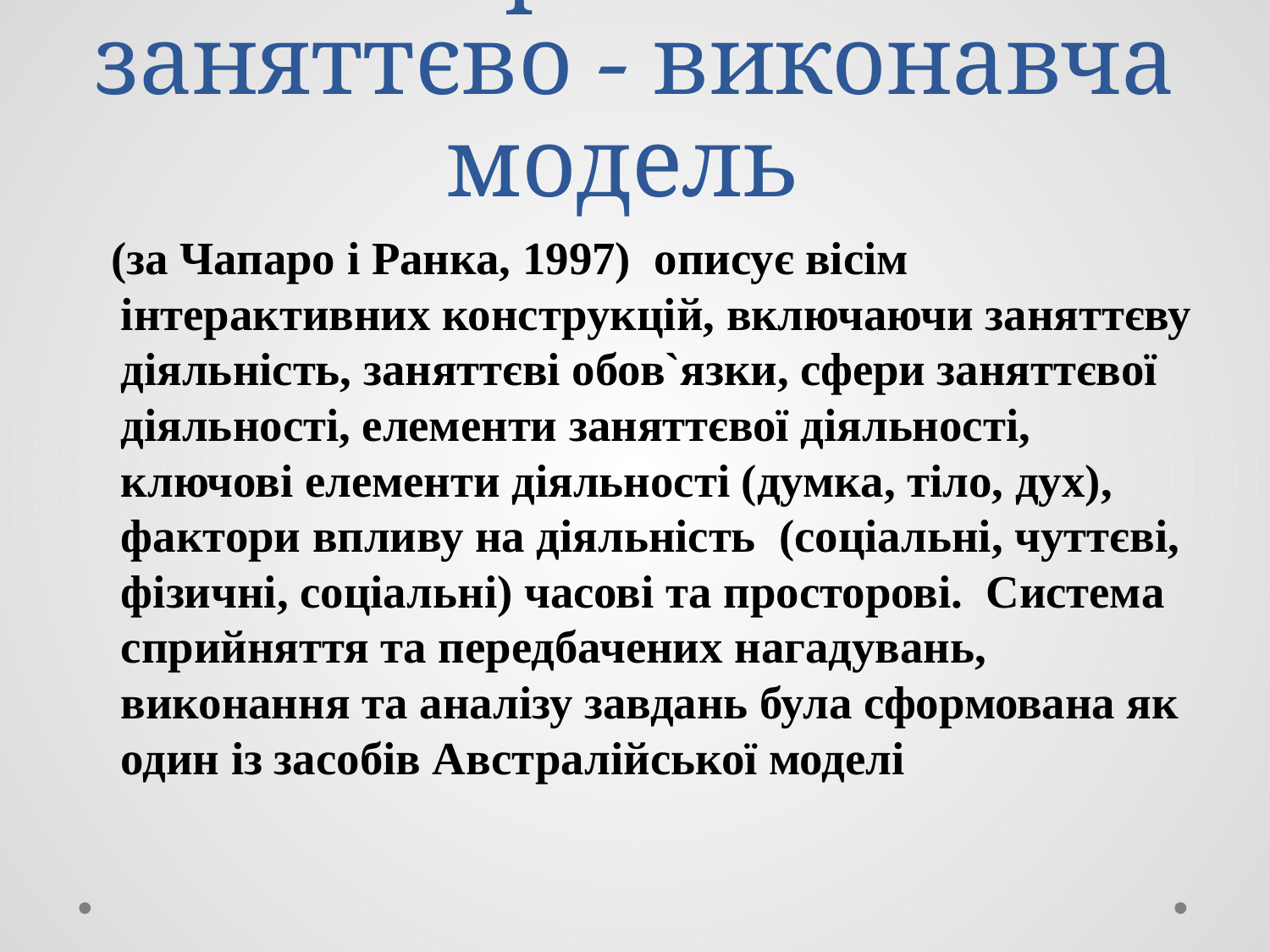

# Австралійська заняттєво - виконавча модель
   (за Чапаро і Ранка, 1997)  описує вісім інтерактивних конструкцій, включаючи заняттєву діяльність, заняттєві обов`язки, сфери заняттєвої діяльності, елементи заняттєвої діяльності, ключові елементи діяльності (думка, тіло, дух), фактори впливу на діяльність  (соціальні, чуттєві, фізичні, соціальні) часові та просторові.  Система сприйняття та передбачених нагадувань,  виконання та аналізу завдань була сформована як один із засобів Австралійської моделі